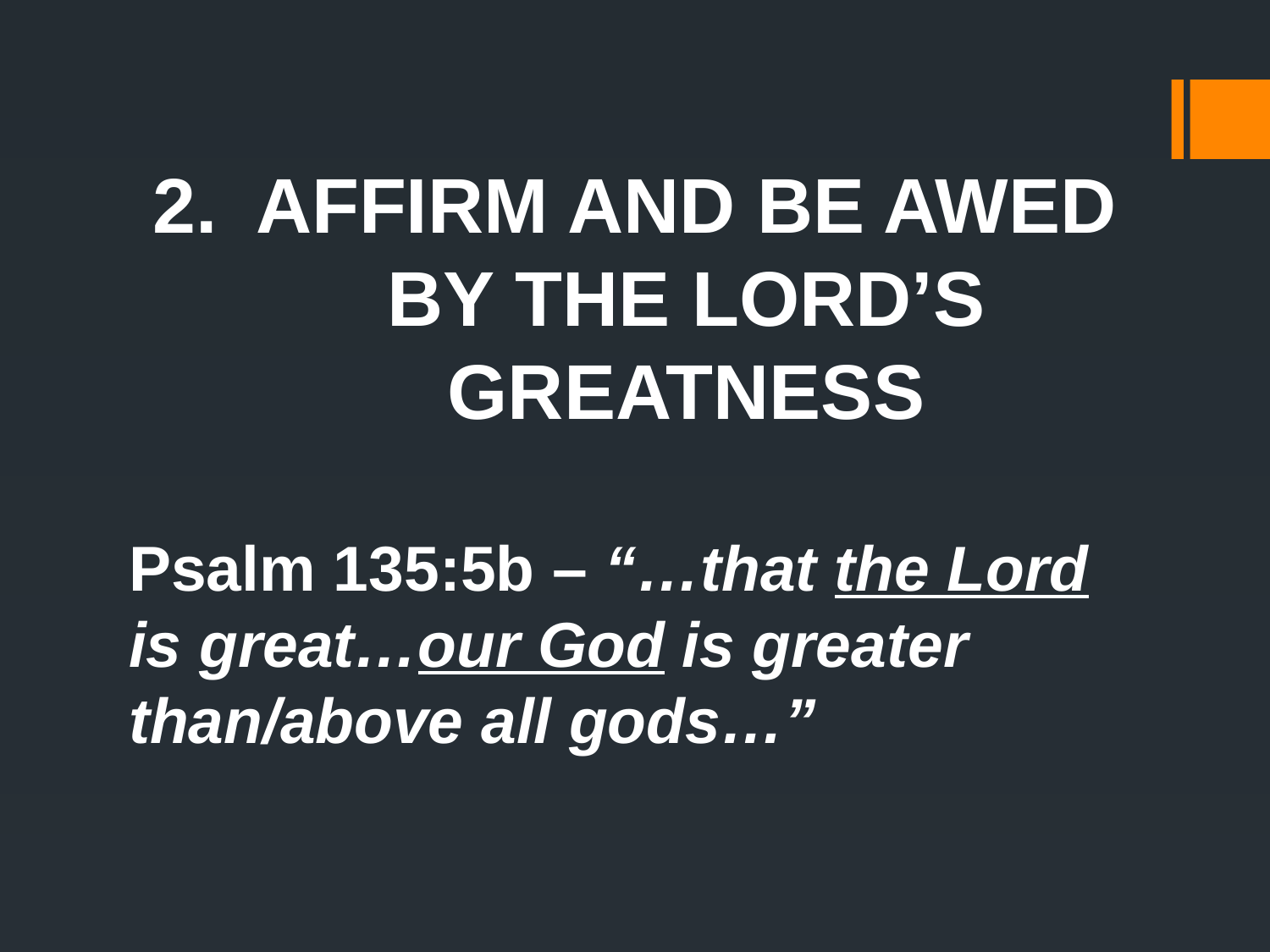

AFFIRM AND BE AWED BY THE LORD’S GREATNESS

Psalm 135:5b – “…that the Lord is great…our God is greater than/above all gods…”